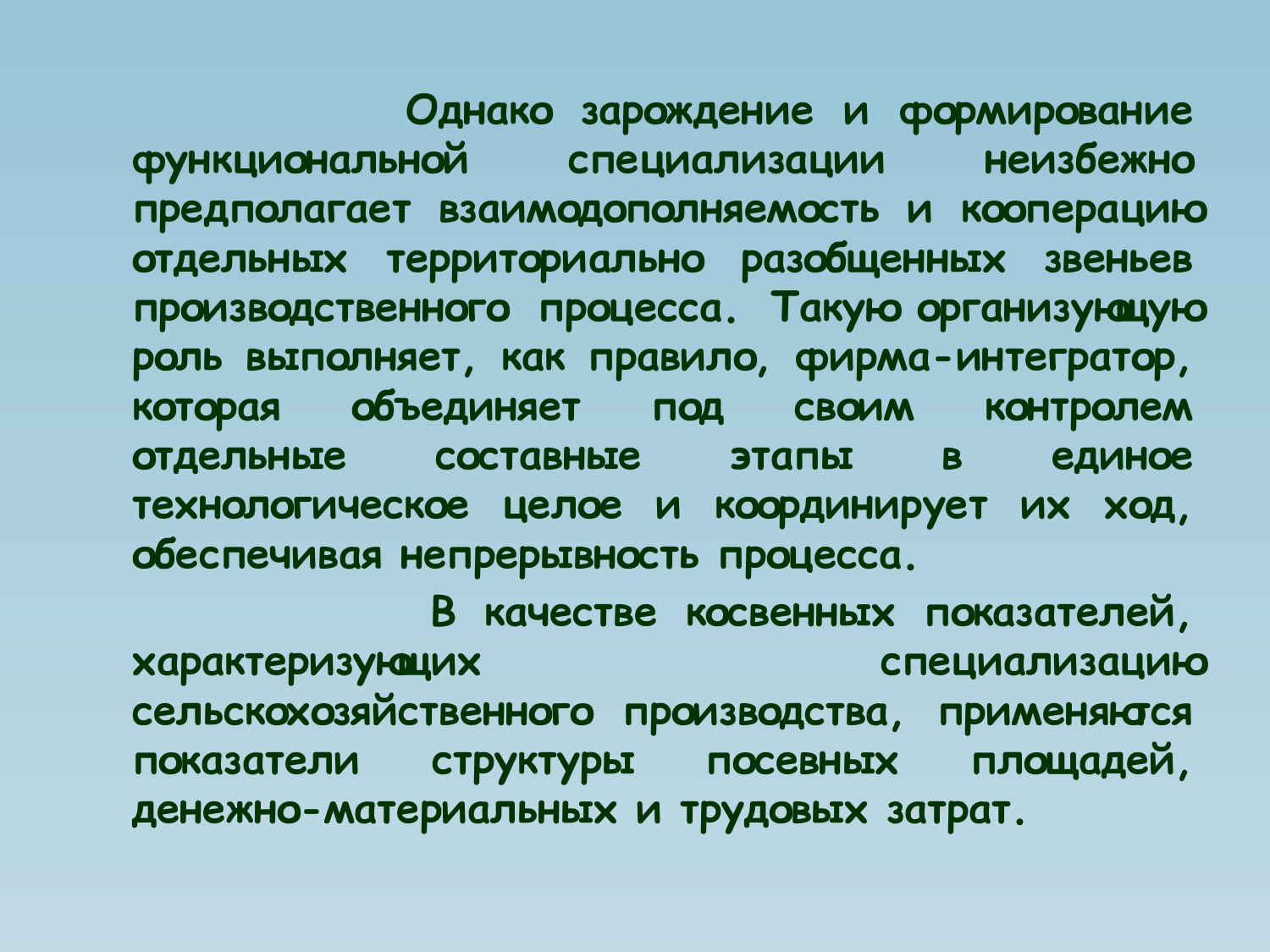

Однако зарождение и формирование функциональной специализации неизбежно предполагает взаимодополняемость и кооперацию отдельных территориально разобщенных звеньев производственного процесса. Такую организующую роль выполняет, как правило, фирма-интегратор, которая объединяет под своим контролем отдельные составные этапы в единое технологическое целое и координирует их ход, обеспечивая непрерывность процесса.
            В качестве косвенных показателей, характеризующих специализацию сельскохозяйственного производства, применяются показатели структуры посевных площадей, денежно-материальных и трудовых затрат.